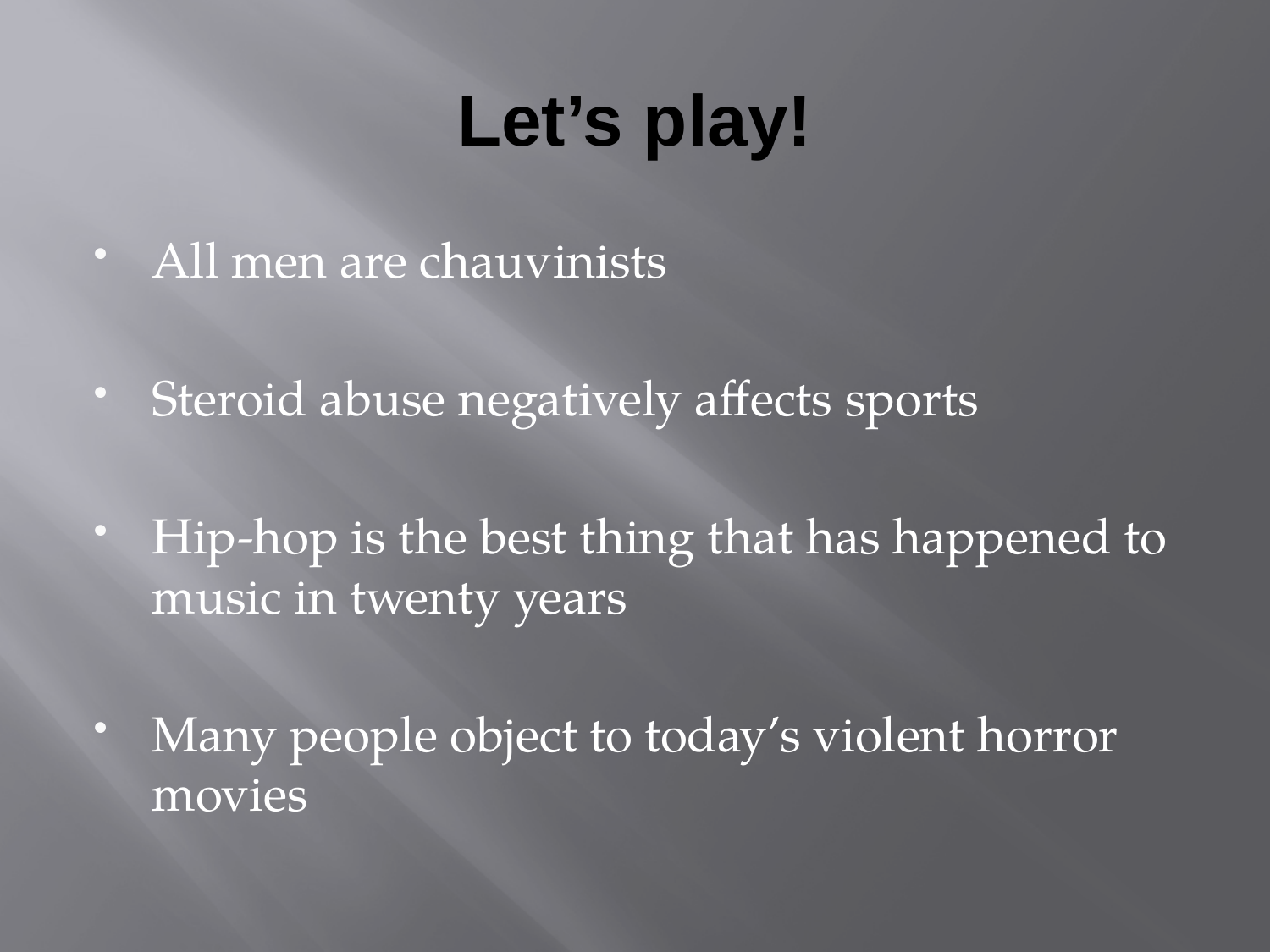

# Let’s play!
All men are chauvinists

Steroid abuse negatively affects sports

Hip-hop is the best thing that has happened to music in twenty years

Many people object to today’s violent horror movies